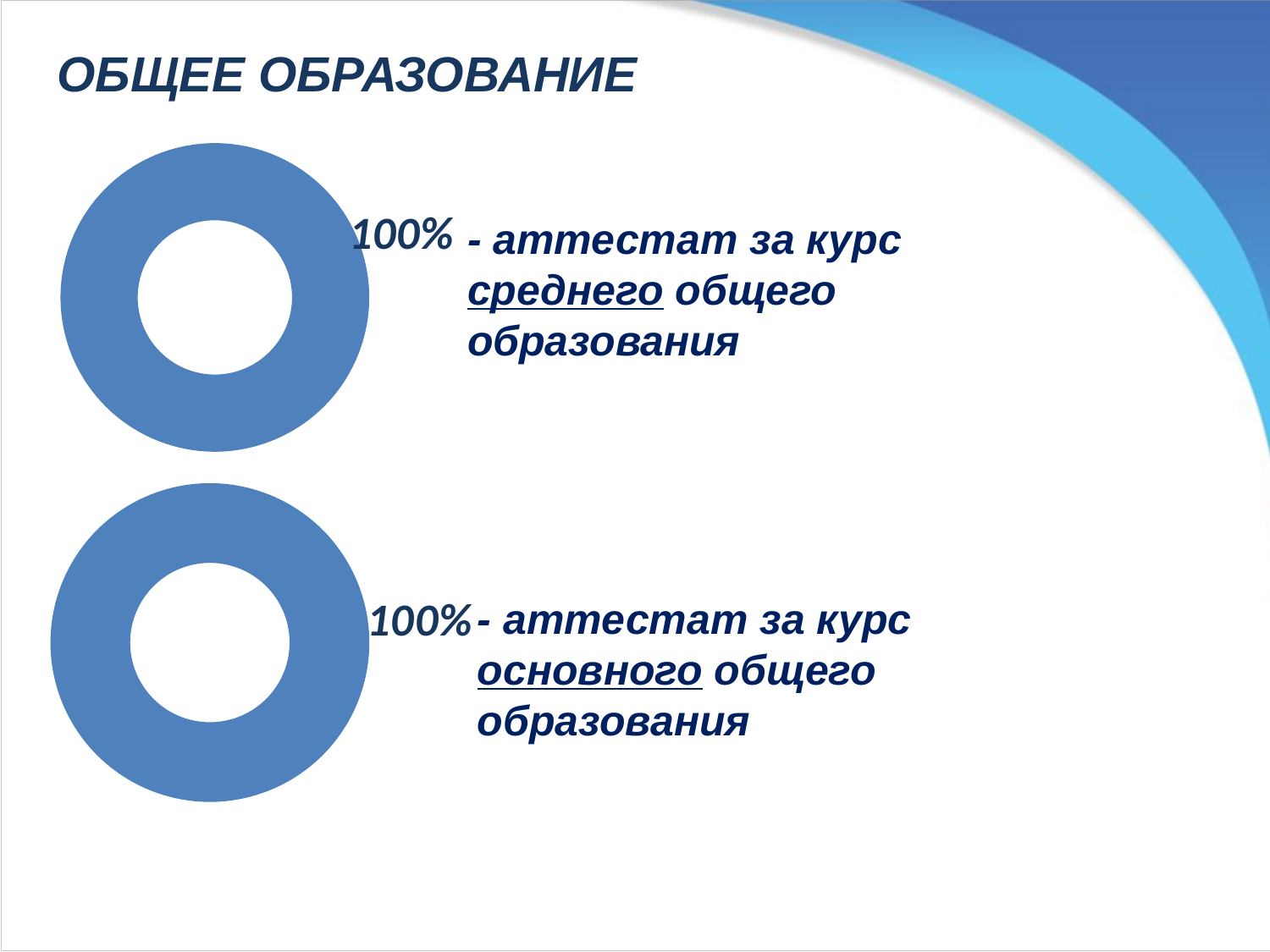

ОБЩЕЕ образование

### Chart

| Category | Продажи |
|---|---|
| аттестат | 1.0 |
| нет | 0.0 |
- аттестат за курс среднего общего образования

### Chart

| Category | Продажи |
|---|---|
| аттестат | 1.0 |
| нет | 0.0 |
- аттестат за курс основного общего образования